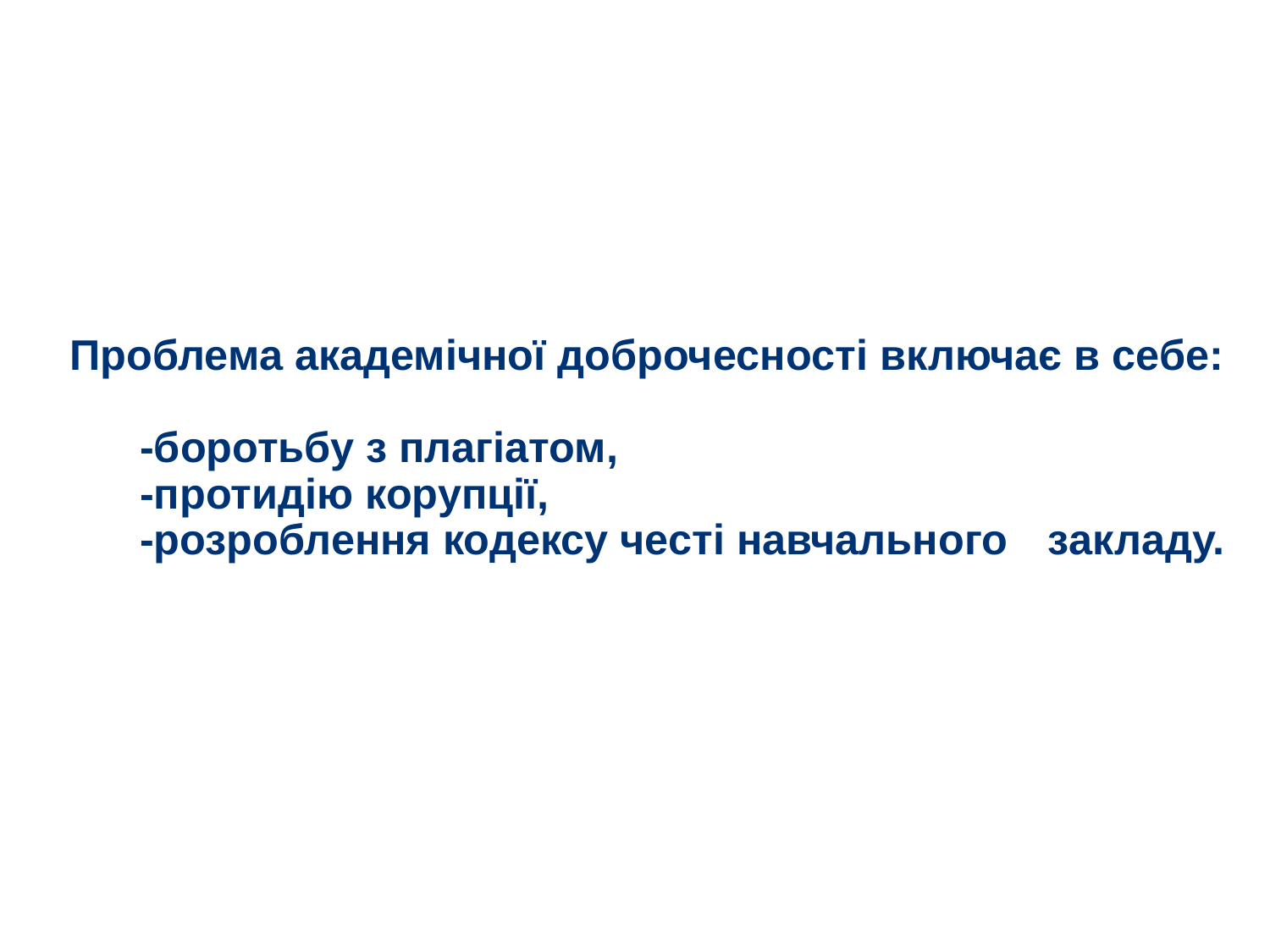

# Проблема академічної доброчесності включає в себе: -боротьбу з плагіатом, -протидію корупції, -розроблення кодексу честі навчального 	закладу.